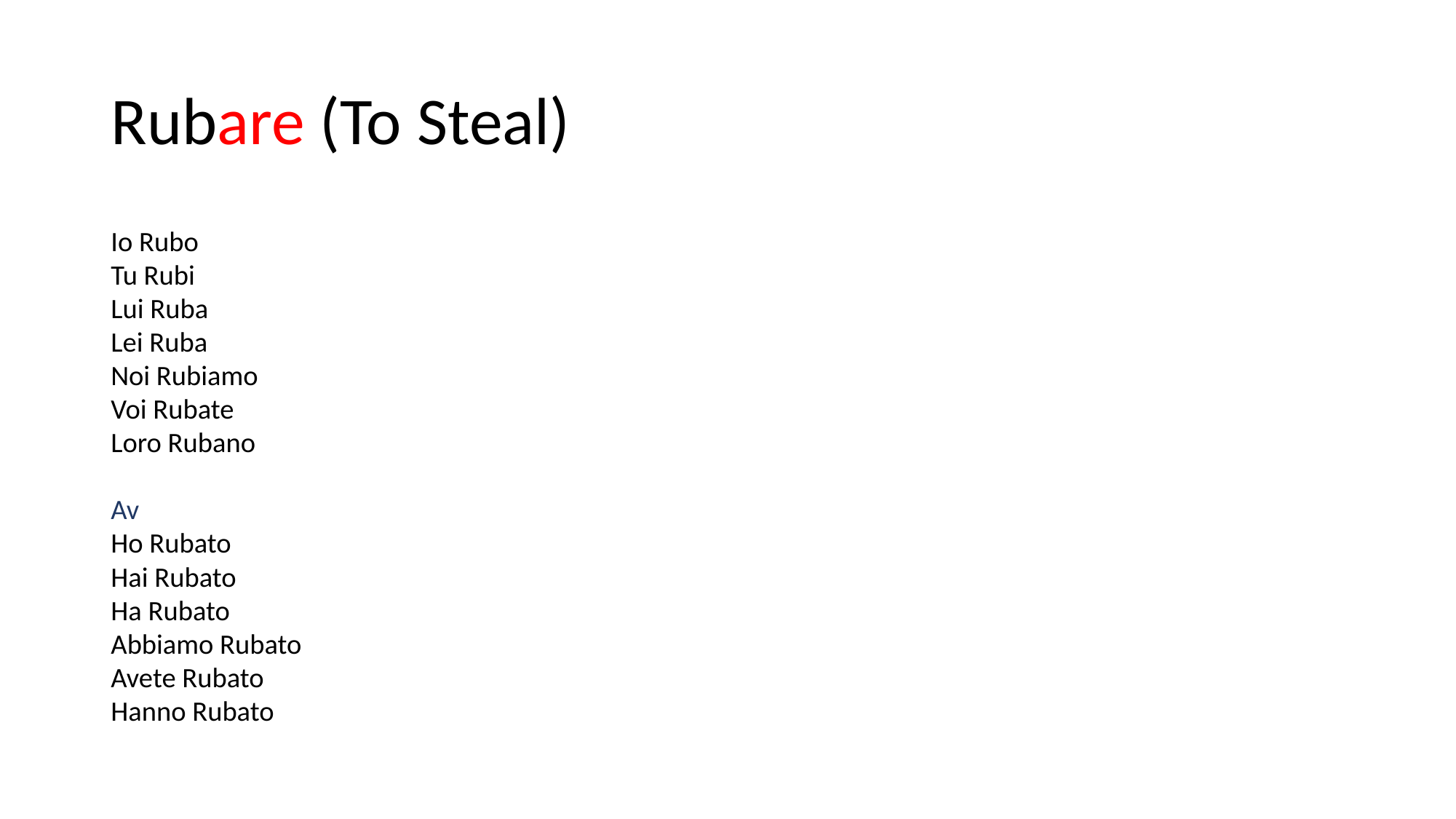

# Rubare (To Steal)
Io Rubo
Tu Rubi
Lui Ruba
Lei Ruba
Noi Rubiamo
Voi Rubate
Loro Rubano

Av
Ho Rubato
Hai Rubato
Ha Rubato
Abbiamo Rubato
Avete Rubato
Hanno Rubato